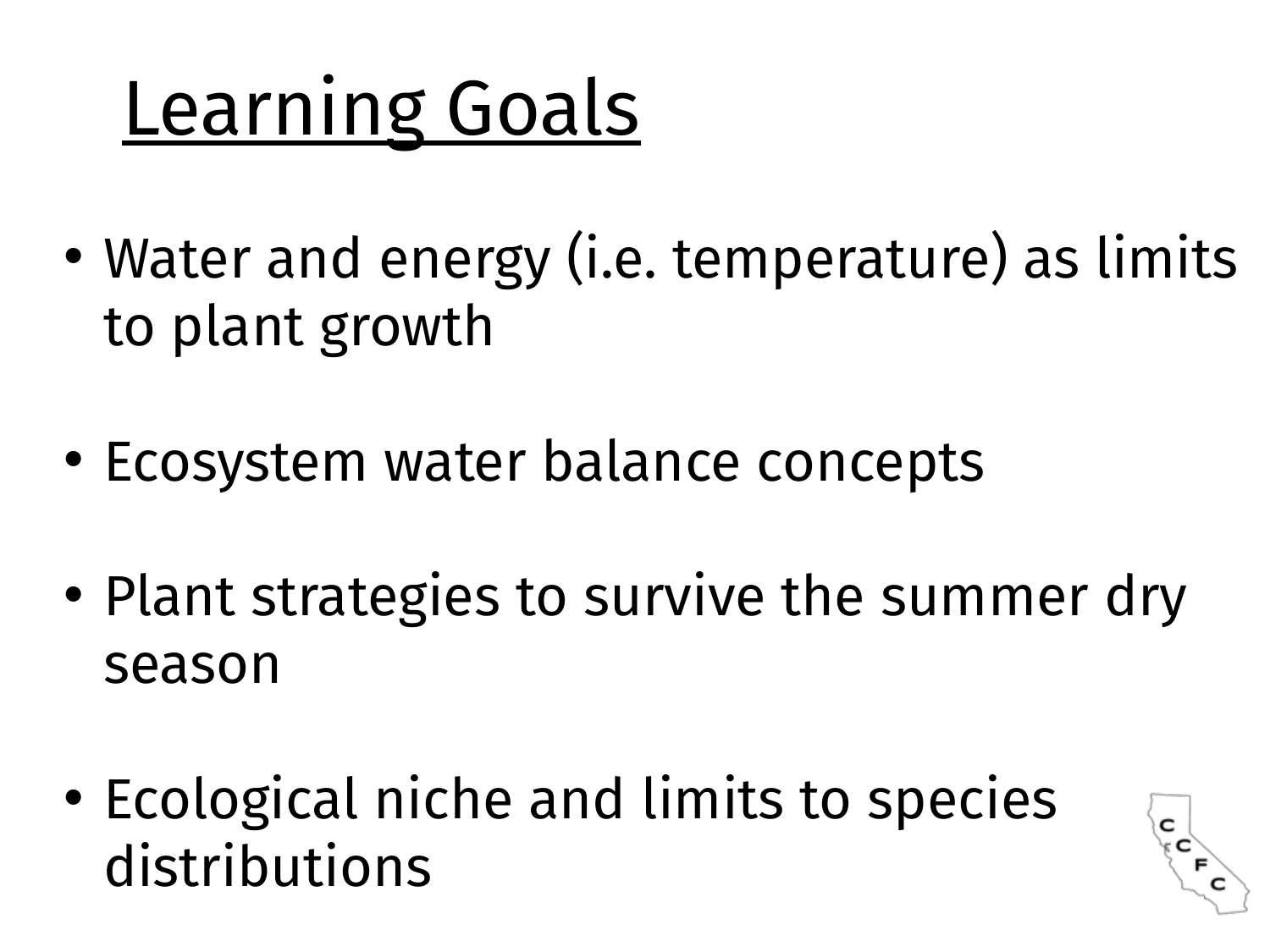

# Learning Goals
Water and energy (i.e. temperature) as limits to plant growth

Ecosystem water balance concepts

Plant strategies to survive the summer dry season

Ecological niche and limits to species distributions